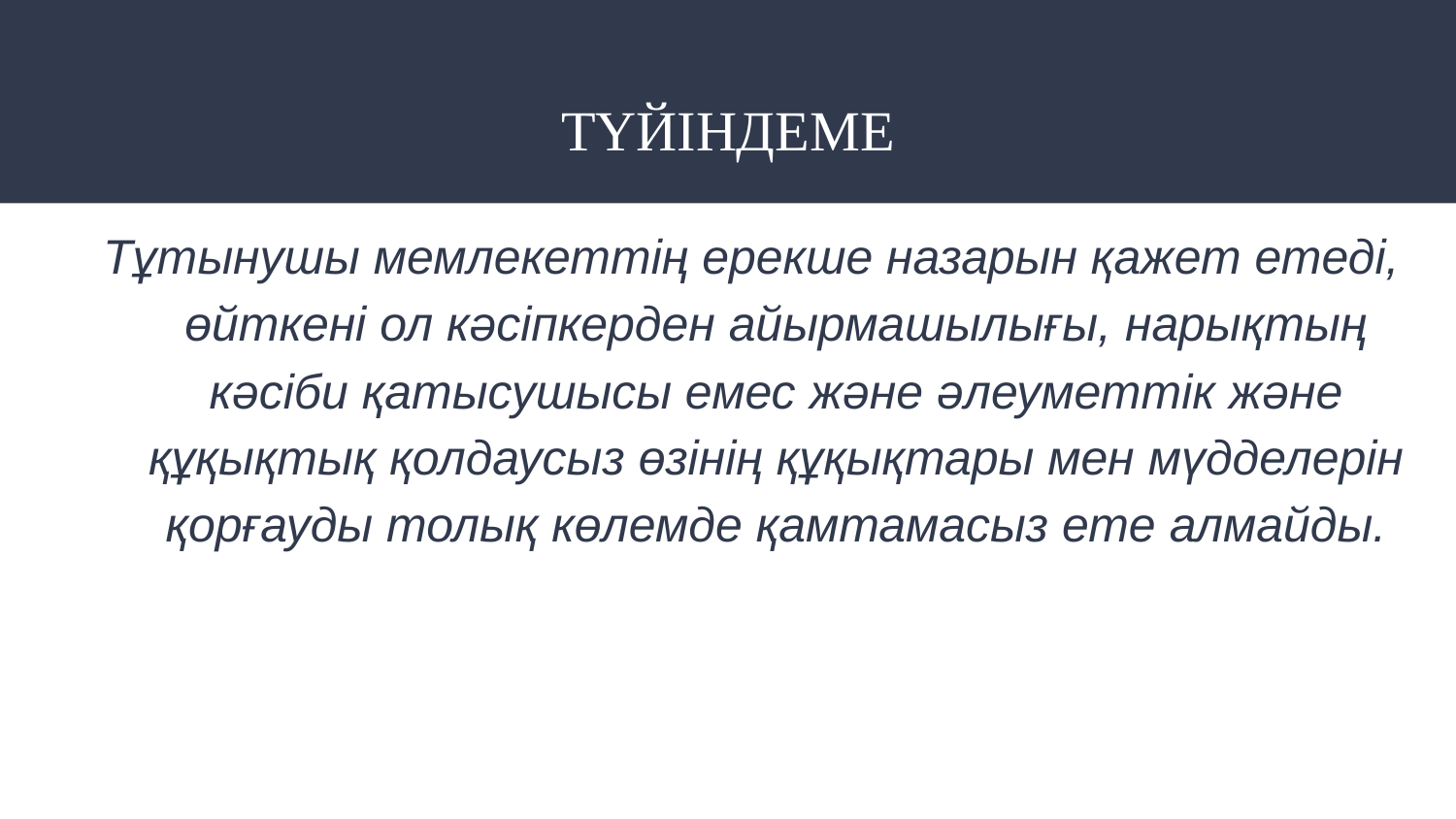

# ТҮЙІНДЕМЕ
Тұтынушы мемлекеттің ерекше назарын қажет етеді, өйткені ол кәсіпкерден айырмашылығы, нарықтың кәсіби қатысушысы емес және әлеуметтік және құқықтық қолдаусыз өзінің құқықтары мен мүдделерін қорғауды толық көлемде қамтамасыз ете алмайды.